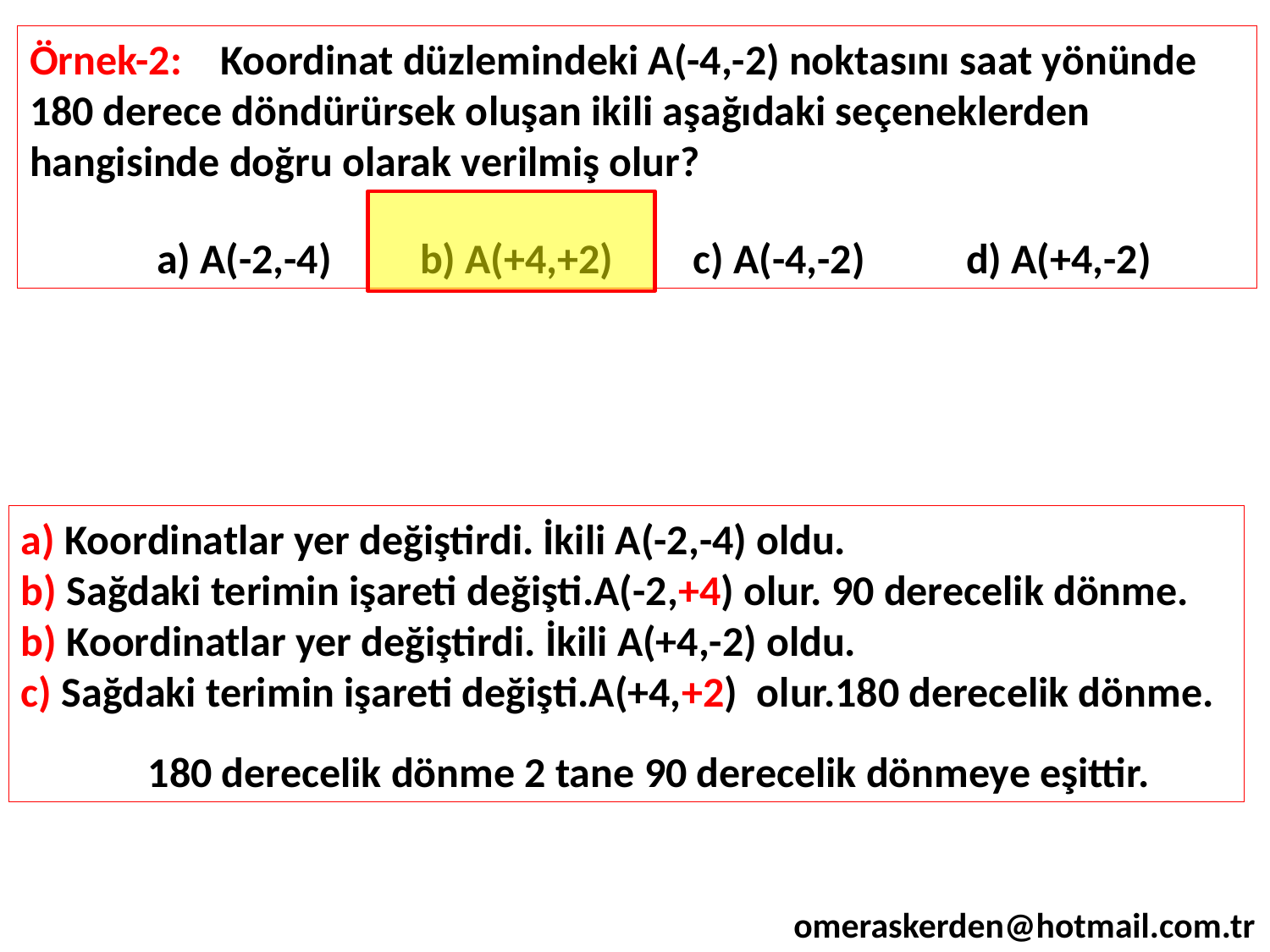

Örnek-2:    Koordinat düzlemindeki A(-4,-2) noktasını saat yönünde 180 derece döndürürsek oluşan ikili aşağıdaki seçeneklerden hangisinde doğru olarak verilmiş olur?

	a) A(-2,-4)	 b) A(+4,+2)	   c) A(-4,-2)	     d) A(+4,-2)

a) Koordinatlar yer değiştirdi. İkili A(-2,-4) oldu.
b) Sağdaki terimin işareti değişti.A(-2,+4) olur. 90 derecelik dönme.
b) Koordinatlar yer değiştirdi. İkili A(+4,-2) oldu.
c) Sağdaki terimin işareti değişti.A(+4,+2)  olur.180 derecelik dönme.

	180 derecelik dönme 2 tane 90 derecelik dönmeye eşittir.
omeraskerden@hotmail.com.tr